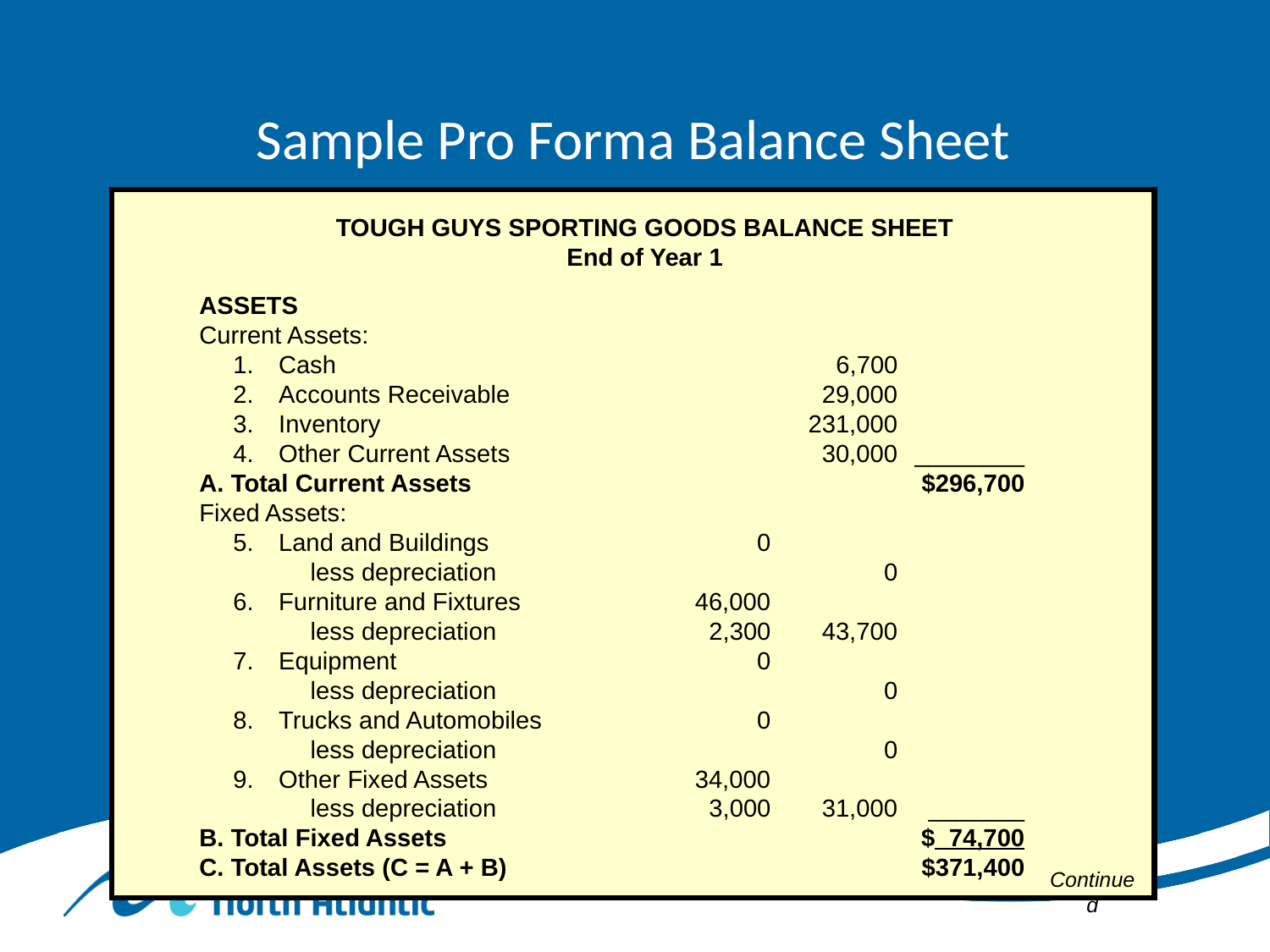

# Sample Pro Forma Balance Sheet

TOUGH GUYS SPORTING GOODS BALANCE SHEET
End of Year 1
ASSETS
Current Assets:
	1.	Cash		6,700
	2.	Accounts Receivable		29,000
	3.	Inventory		231,000
	4.	Other Current Assets		30,000	________
A. Total Current Assets			$296,700
Fixed Assets:
	5.	Land and Buildings	0
			less depreciation		0
	6.	Furniture and Fixtures	46,000
			less depreciation	2,300	43,700
	7.	Equipment	0
			less depreciation		0
	8. 	Trucks and Automobiles	0
			less depreciation		0
	9.	Other Fixed Assets	34,000
			less depreciation	3,000	31,000	_______
B. Total Fixed Assets			$  74,700
C. Total Assets (C = A + B)			$371,400
Continued